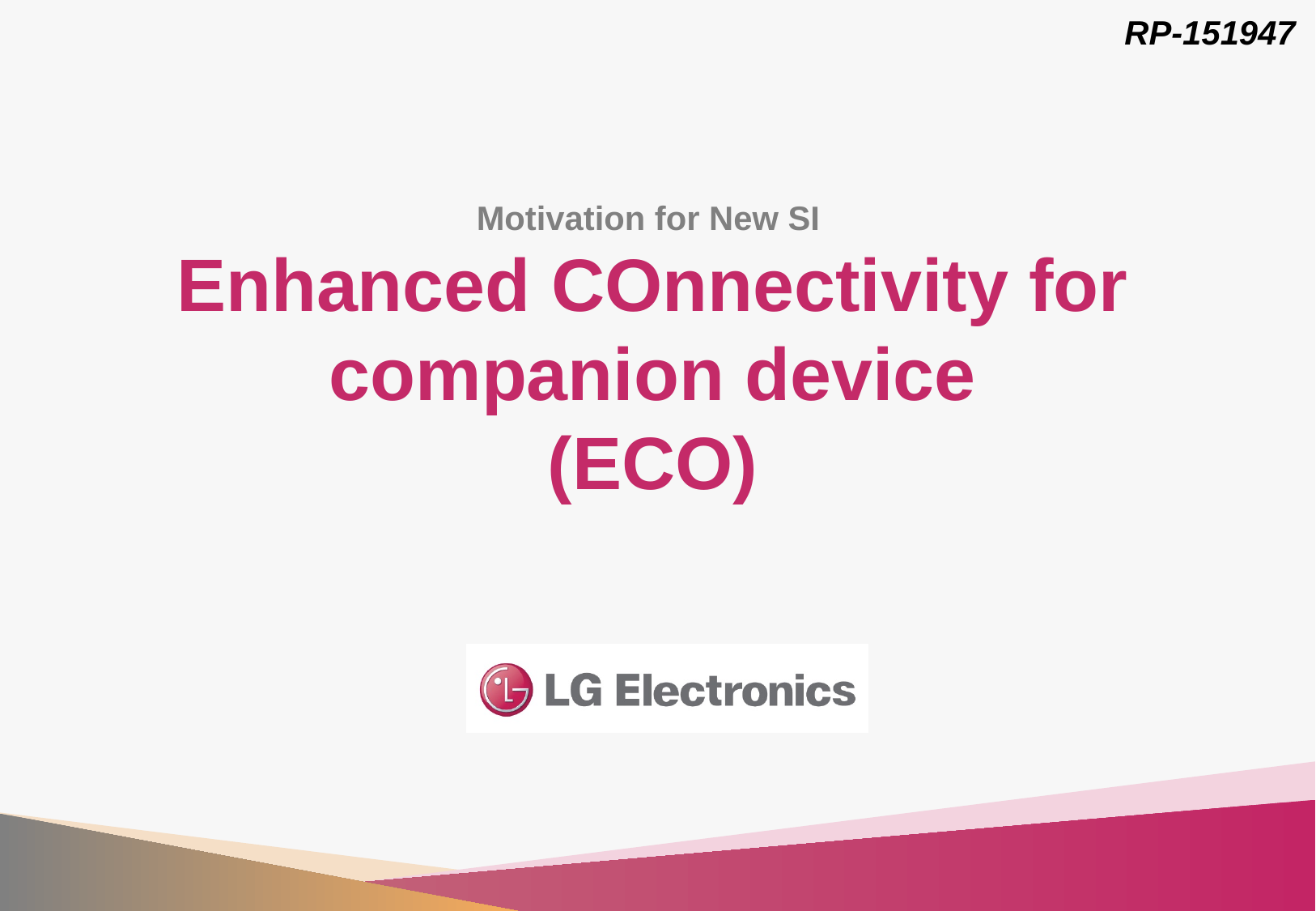

# Motivation for New SI Enhanced COnnectivity for companion device (ECO)